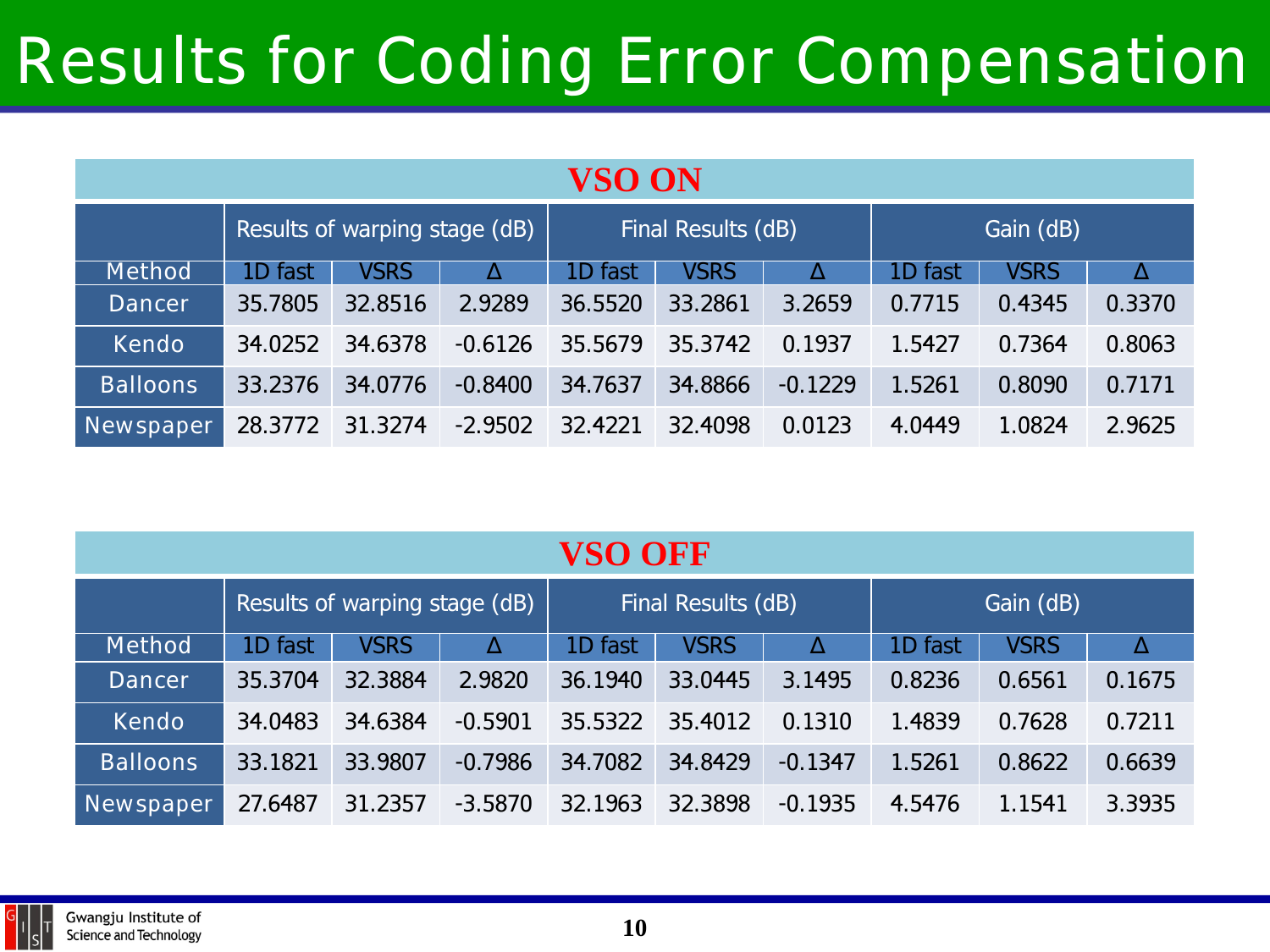

# Results for Coding Error Compensation
| VSO ON |  |  |  |  |  |  |  |  |  |
| --- | --- | --- | --- | --- | --- | --- | --- | --- | --- |
|  | Results of warping stage (dB) |  |  | Final Results (dB) |  |  | Gain (dB) |  |  |
| Method | 1D fast | VSRS | ∆ | 1D fast | VSRS | ∆ | 1D fast | VSRS | ∆ |
| Dancer | 35.7805 | 32.8516 | 2.9289 | 36.5520 | 33.2861 | 3.2659 | 0.7715 | 0.4345 | 0.3370 |
| Kendo | 34.0252 | 34.6378 | -0.6126 | 35.5679 | 35.3742 | 0.1937 | 1.5427 | 0.7364 | 0.8063 |
| Balloons | 33.2376 | 34.0776 | -0.8400 | 34.7637 | 34.8866 | -0.1229 | 1.5261 | 0.8090 | 0.7171 |
| Newspaper | 28.3772 | 31.3274 | -2.9502 | 32.4221 | 32.4098 | 0.0123 | 4.0449 | 1.0824 | 2.9625 |
| VSO OFF |  |  |  |  |  |  |  |  |  |
| --- | --- | --- | --- | --- | --- | --- | --- | --- | --- |
|  | Results of warping stage (dB) |  |  | Final Results (dB) |  |  | Gain (dB) |  |  |
| Method | 1D fast | VSRS | ∆ | 1D fast | VSRS | ∆ | 1D fast | VSRS | ∆ |
| Dancer | 35.3704 | 32.3884 | 2.9820 | 36.1940 | 33.0445 | 3.1495 | 0.8236 | 0.6561 | 0.1675 |
| Kendo | 34.0483 | 34.6384 | -0.5901 | 35.5322 | 35.4012 | 0.1310 | 1.4839 | 0.7628 | 0.7211 |
| Balloons | 33.1821 | 33.9807 | -0.7986 | 34.7082 | 34.8429 | -0.1347 | 1.5261 | 0.8622 | 0.6639 |
| Newspaper | 27.6487 | 31.2357 | -3.5870 | 32.1963 | 32.3898 | -0.1935 | 4.5476 | 1.1541 | 3.3935 |
10